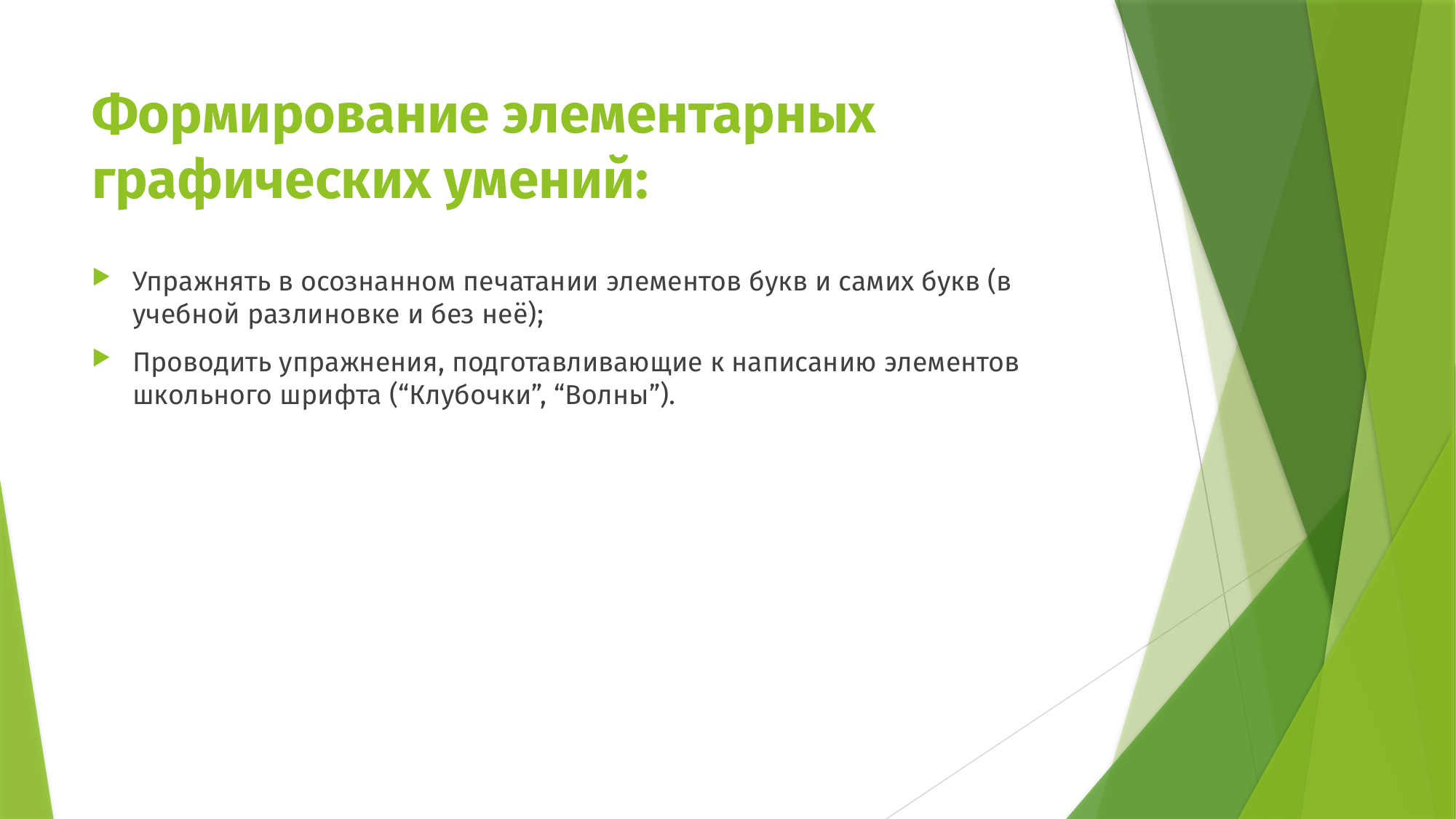

# Формирование элементарных графических умений:
Упражнять в осознанном печатании элементов букв и самих букв (в учебной разлиновке и без неё);
Проводить упражнения, подготавливающие к написанию элементов школьного шрифта (“Клубочки”, “Волны”).